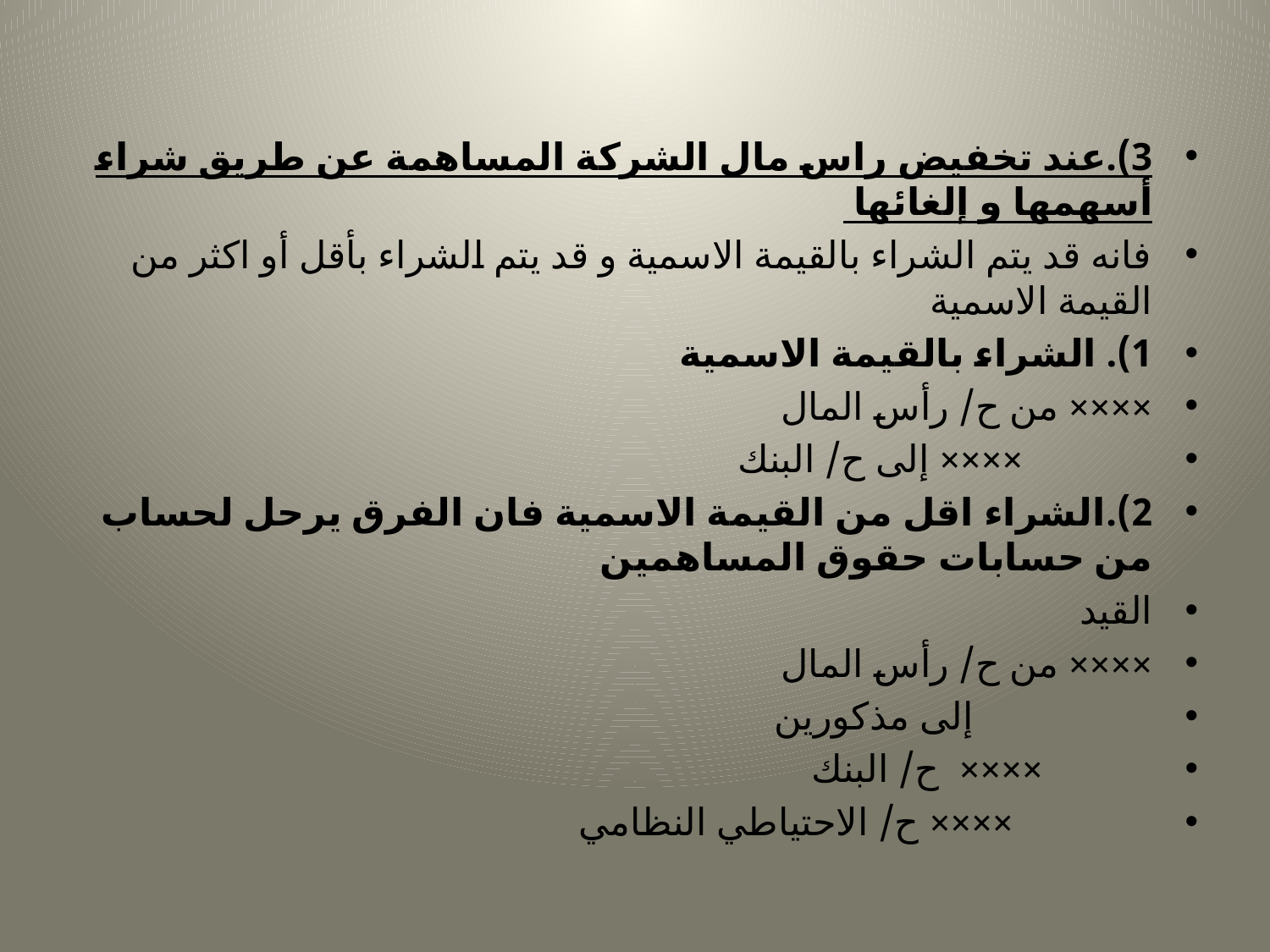

#
3).عند تخفيض راس مال الشركة المساهمة عن طريق شراء أسهمها و إلغائها
فانه قد يتم الشراء بالقيمة الاسمية و قد يتم الشراء بأقل أو اكثر من القيمة الاسمية
1). الشراء بالقيمة الاسمية
×××× من ح/ رأس المال
             ×××× إلى ح/ البنك
2).الشراء اقل من القيمة الاسمية فان الفرق يرحل لحساب من حسابات حقوق المساهمين
القيد
×××× من ح/ رأس المال
                  إلى مذكورين
           ××××  ح/ البنك
              ×××× ح/ الاحتياطي النظامي